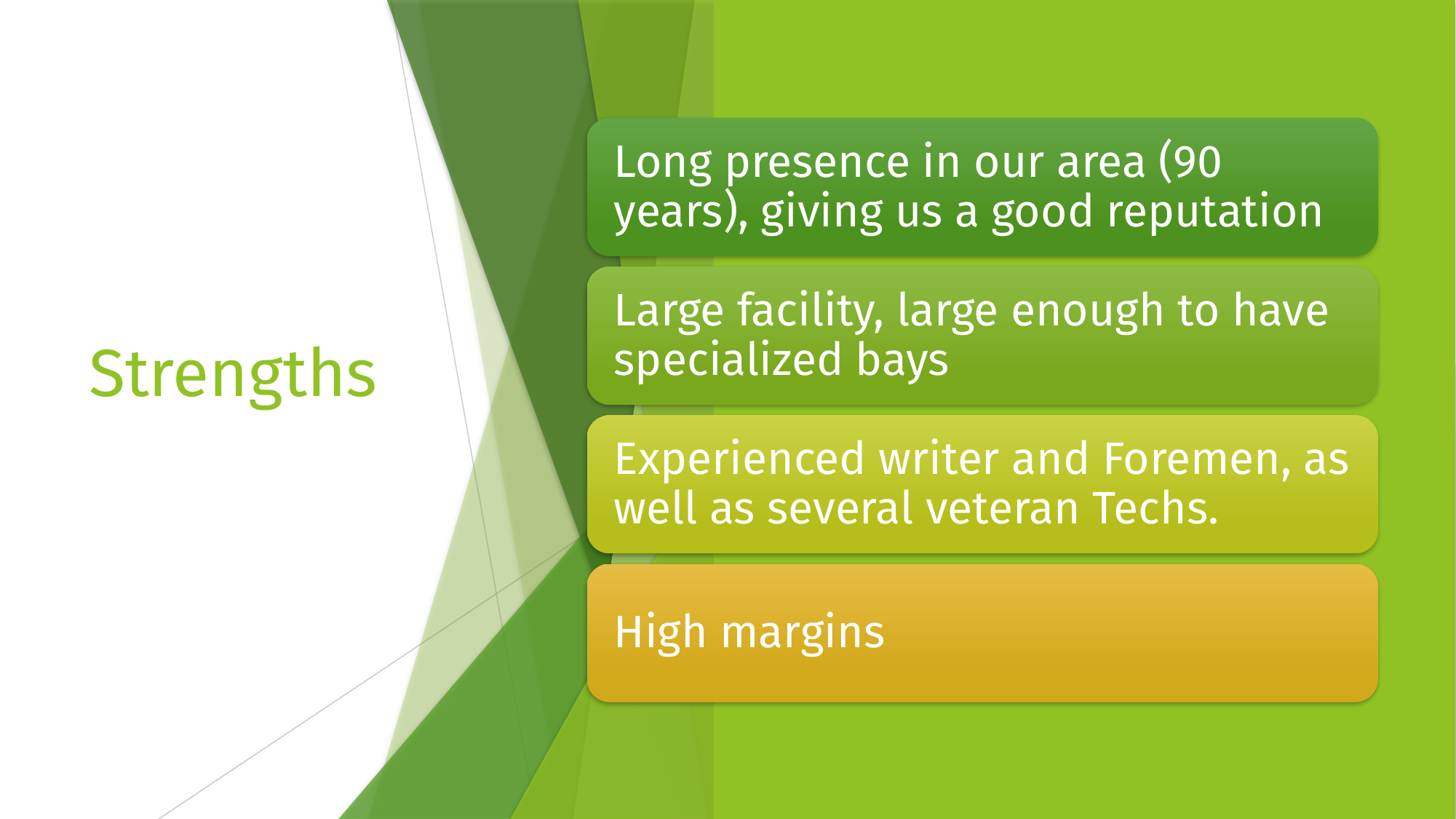

Long presence in our area (90 years), giving us a good reputation
Large facility, large enough to have specialized bays
Experienced writer and Foremen, as well as several veteran Techs.
High margins
# Strengths